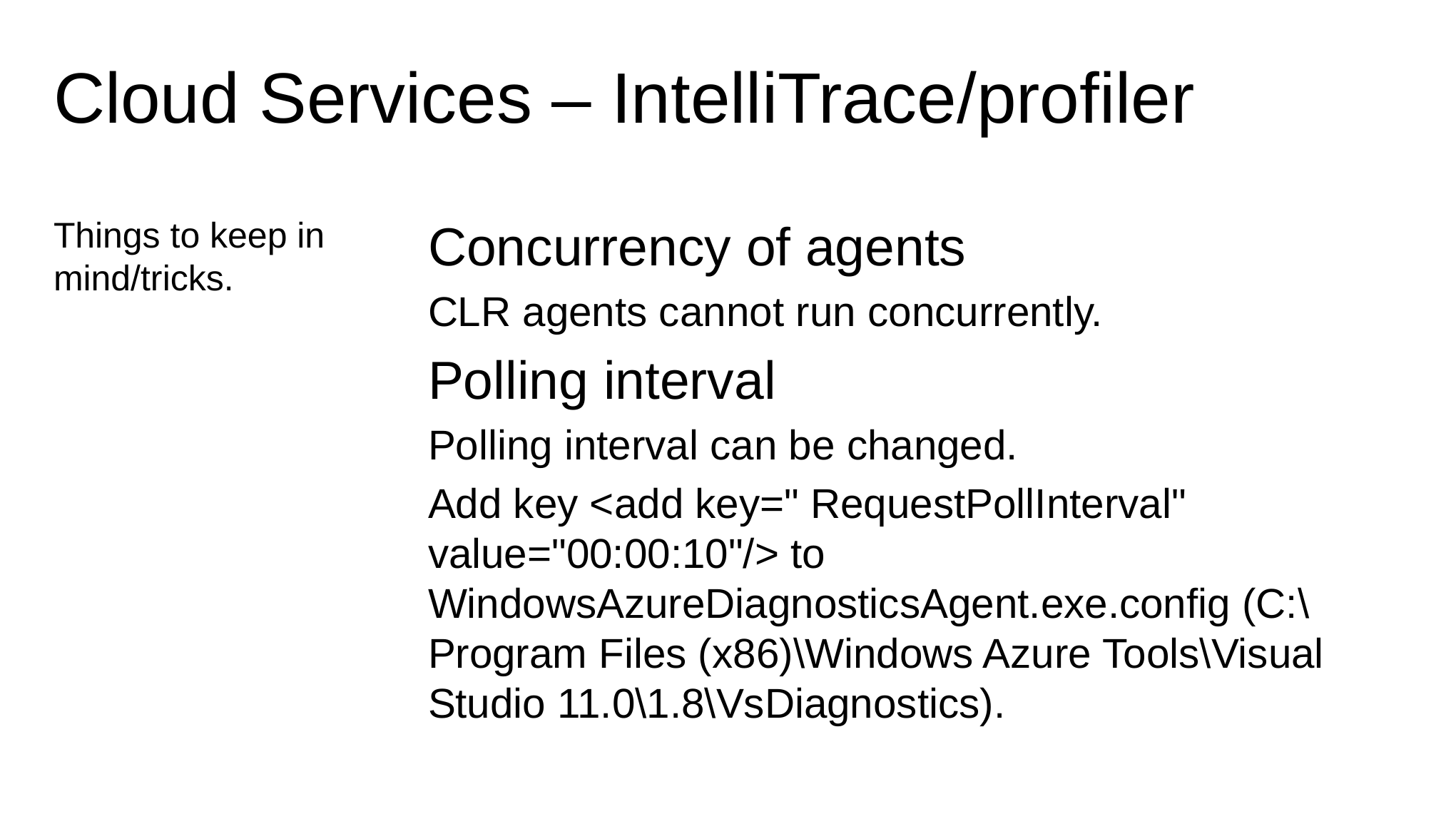

# Cloud Services – IntelliTrace/profiler
Things to keep in mind/tricks.

Concurrency of agents
CLR agents cannot run concurrently.
Polling interval
Polling interval can be changed.
Add key <add key=" RequestPollInterval" value="00:00:10"/> to WindowsAzureDiagnosticsAgent.exe.config (C:\Program Files (x86)\Windows Azure Tools\Visual Studio 11.0\1.8\VsDiagnostics).